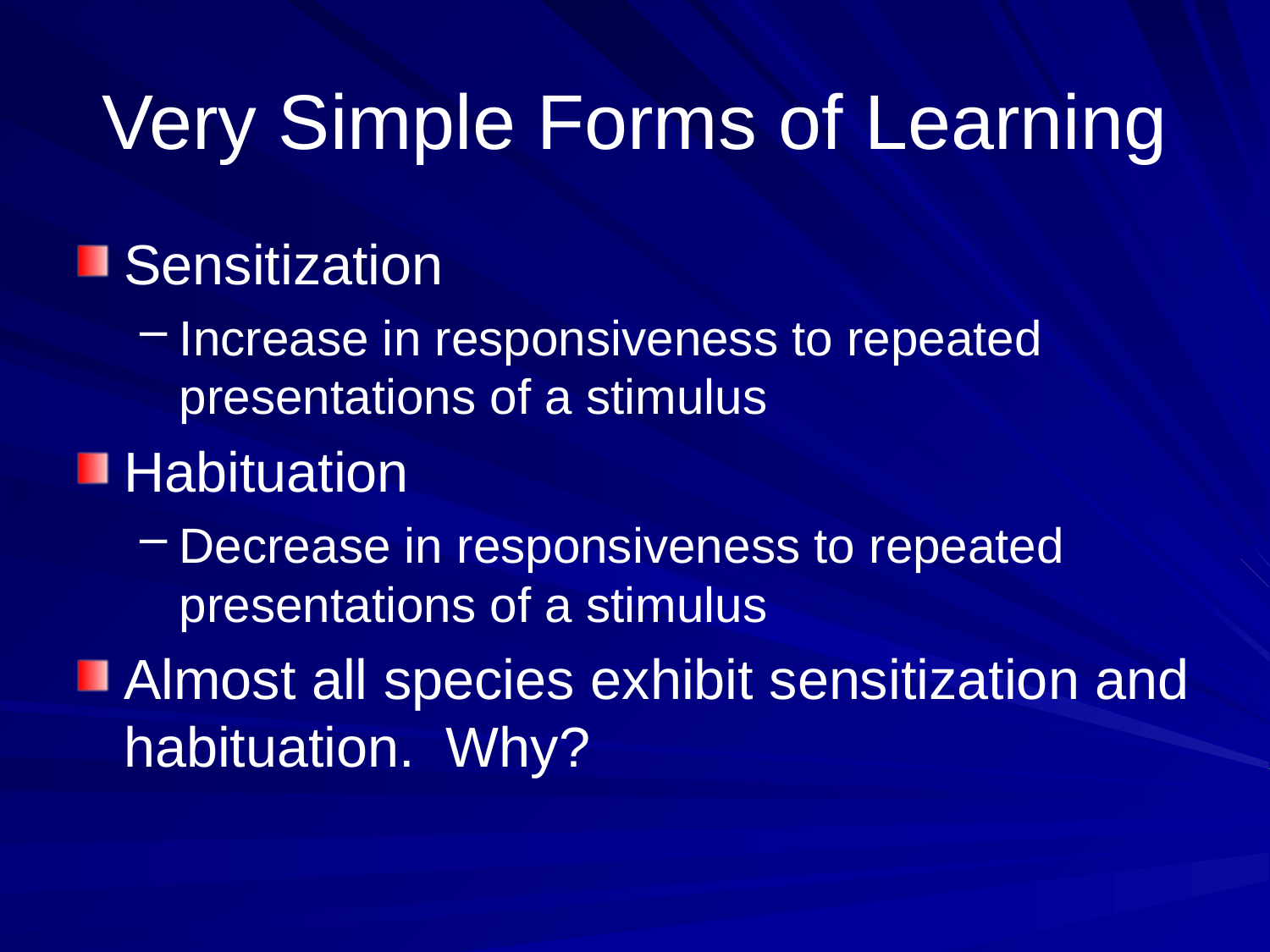

# Very Simple Forms of Learning
Sensitization
Increase in responsiveness to repeated presentations of a stimulus
Habituation
Decrease in responsiveness to repeated presentations of a stimulus
Almost all species exhibit sensitization and habituation.  Why?